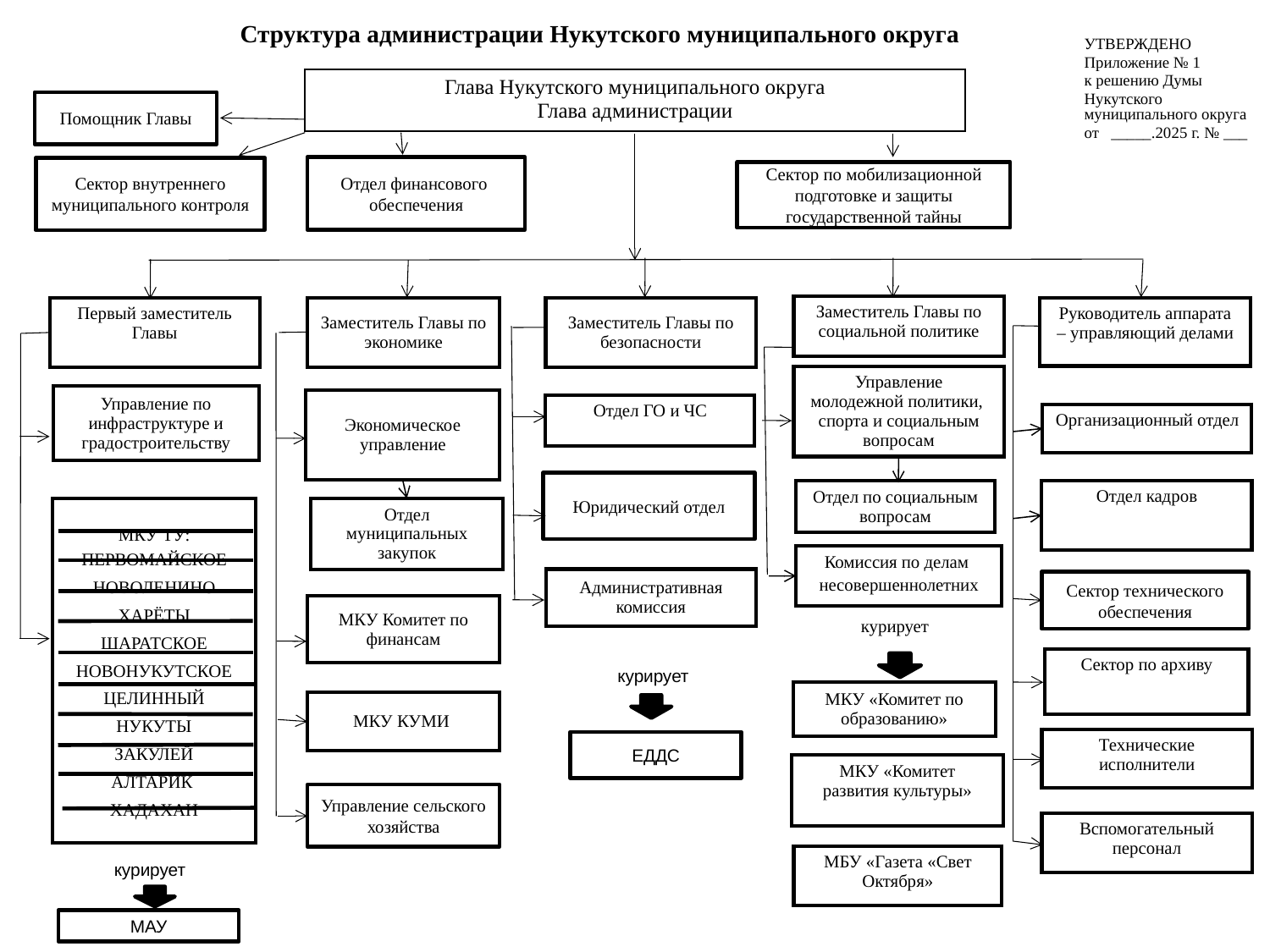

# Структура администрации Нукутского муниципального округа
УТВЕРЖДЕНО
Приложение № 1
к решению Думы
Нукутского муниципального округа
от   _____.2025 г. № ___

| Глава Нукутского муниципального округа Глава администрации |
| --- |
Помощник Главы
Отдел финансового
обеспечения
Сектор внутреннего муниципального контроля
Сектор по мобилизационной
подготовке и защиты государственной тайны
| Заместитель Главы по социальной политике |
| --- |
| Первый заместитель Главы |
| --- |
| Заместитель Главы по экономике |
| --- |
| Руководитель аппарата – управляющий делами |
| --- |
| Заместитель Главы по безопасности |
| --- |
| Управление молодежной политики, спорта и социальным вопросам |
| --- |
| Управление по инфраструктуре и градостроительству |
| --- |
| Экономическое управление |
| --- |
| Отдел ГО и ЧС |
| --- |
| Организационный отдел |
| --- |
Юридический отдел
| Отдел кадров |
| --- |
| Отдел по социальным вопросам |
| --- |
| МКУ ТУ: ПЕРВОМАЙСКОЕ НОВОЛЕНИНО ХАРЁТЫ ШАРАТСКОЕ НОВОНУКУТСКОЕ ЦЕЛИННЫЙ НУКУТЫ ЗАКУЛЕЙ АЛТАРИК ХАДАХАН |
| --- |
| Отдел муниципальных закупок |
| --- |
| Комиссия по делам несовершеннолетних |
| --- |
| Административная комиссия |
| --- |
Сектор технического обеспечения
| МКУ Комитет по финансам |
| --- |
курирует
| Сектор по архиву |
| --- |

   курирует
| МКУ «Комитет по образованию» |
| --- |
| МКУ КУМИ |
| --- |

| Технические исполнители |
| --- |
ЕДДС
| МКУ «Комитет развития культуры» |
| --- |
Управление сельского хозяйства
| Вспомогательный персонал |
| --- |
| МБУ «Газета «Свет Октября» |
| --- |
    курирует

МАУ